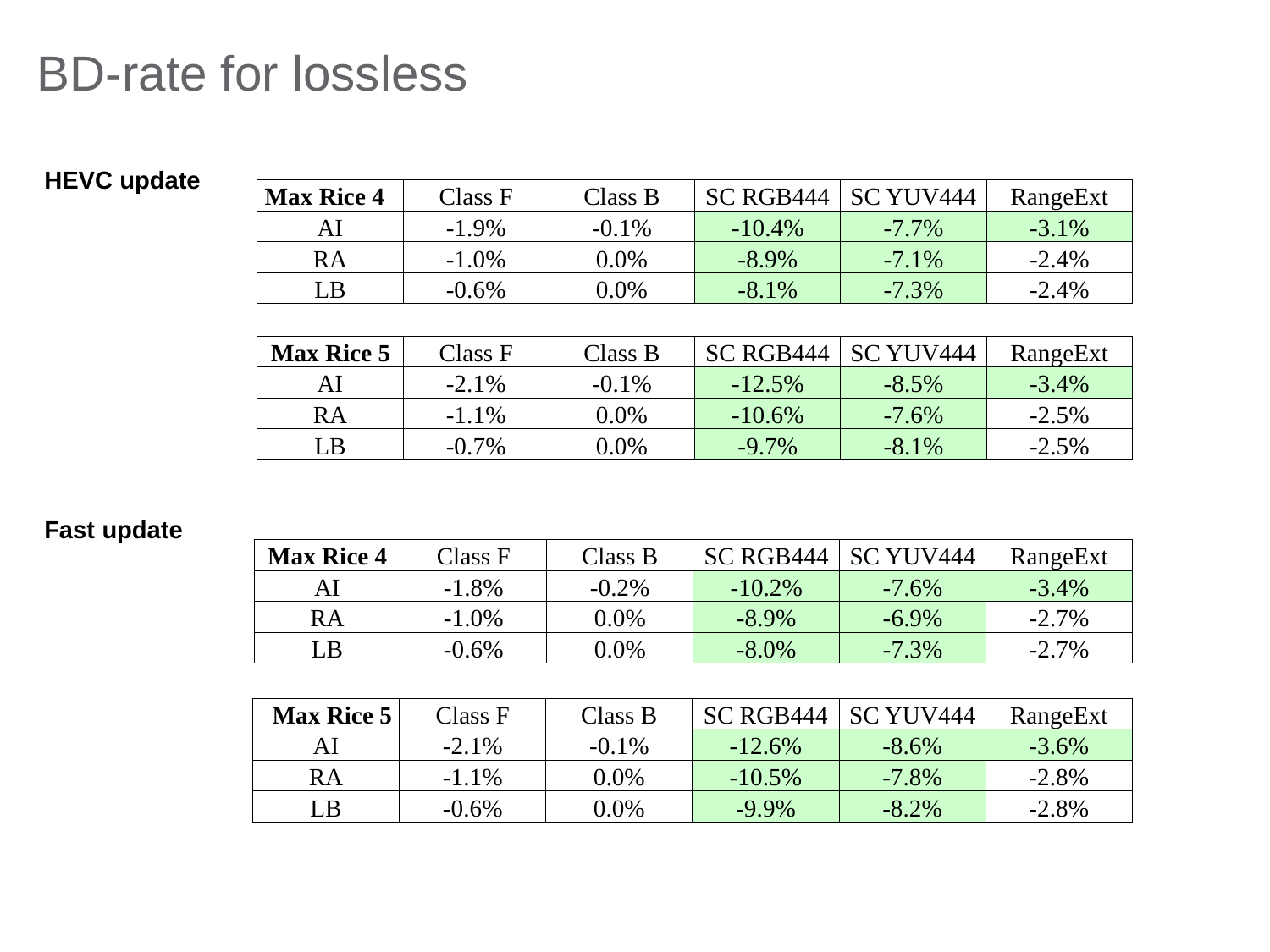

# BD-rate for lossless
HEVC update
| Max Rice 4 | Class F | Class B | SC RGB444 | SC YUV444 | RangeExt |
| --- | --- | --- | --- | --- | --- |
| AI | -1.9% | -0.1% | -10.4% | -7.7% | -3.1% |
| RA | -1.0% | 0.0% | -8.9% | -7.1% | -2.4% |
| LB | -0.6% | 0.0% | -8.1% | -7.3% | -2.4% |
| Max Rice 5 | Class F | Class B | SC RGB444 | SC YUV444 | RangeExt |
| --- | --- | --- | --- | --- | --- |
| AI | -2.1% | -0.1% | -12.5% | -8.5% | -3.4% |
| RA | -1.1% | 0.0% | -10.6% | -7.6% | -2.5% |
| LB | -0.7% | 0.0% | -9.7% | -8.1% | -2.5% |
Fast update
| Max Rice 4 | Class F | Class B | SC RGB444 | SC YUV444 | RangeExt |
| --- | --- | --- | --- | --- | --- |
| AI | -1.8% | -0.2% | -10.2% | -7.6% | -3.4% |
| RA | -1.0% | 0.0% | -8.9% | -6.9% | -2.7% |
| LB | -0.6% | 0.0% | -8.0% | -7.3% | -2.7% |
| Max Rice 5 | Class F | Class B | SC RGB444 | SC YUV444 | RangeExt |
| --- | --- | --- | --- | --- | --- |
| AI | -2.1% | -0.1% | -12.6% | -8.6% | -3.6% |
| RA | -1.1% | 0.0% | -10.5% | -7.8% | -2.8% |
| LB | -0.6% | 0.0% | -9.9% | -8.2% | -2.8% |